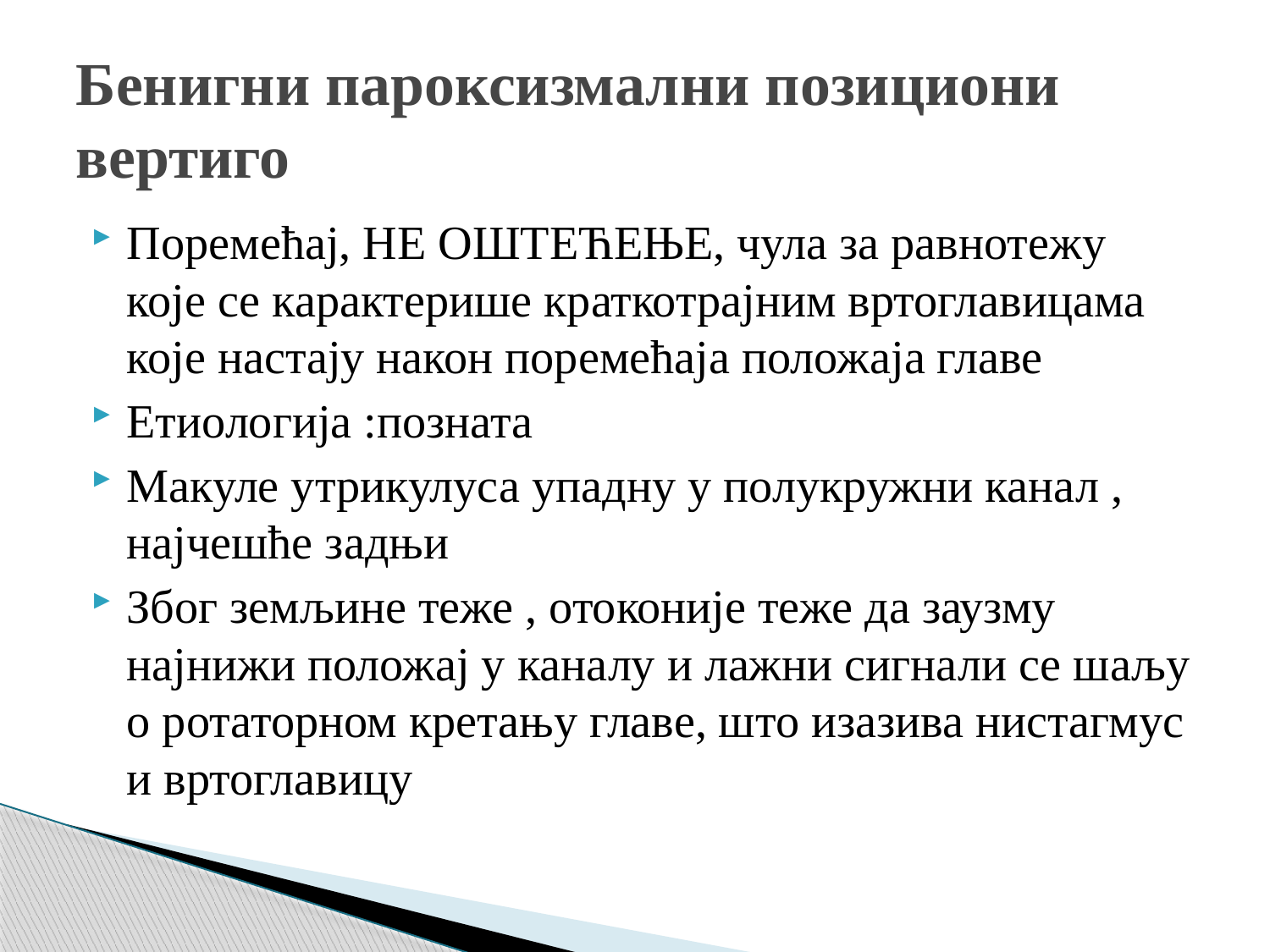

# Бенигни пароксизмални позициони вертиго
Поремећај, НЕ ОШТЕЋЕЊЕ, чула за равнотежу које се карактерише краткотрајним вртоглавицама које настају након поремећаја положаја главе
Етиологија :позната
Макуле утрикулуса упадну у полукружни канал , најчешће задњи
Због земљине теже , отоконије теже да заузму најнижи положај у каналу и лажни сигнали се шаљу о ротаторном кретању главе, што изазива нистагмус и вртоглавицу